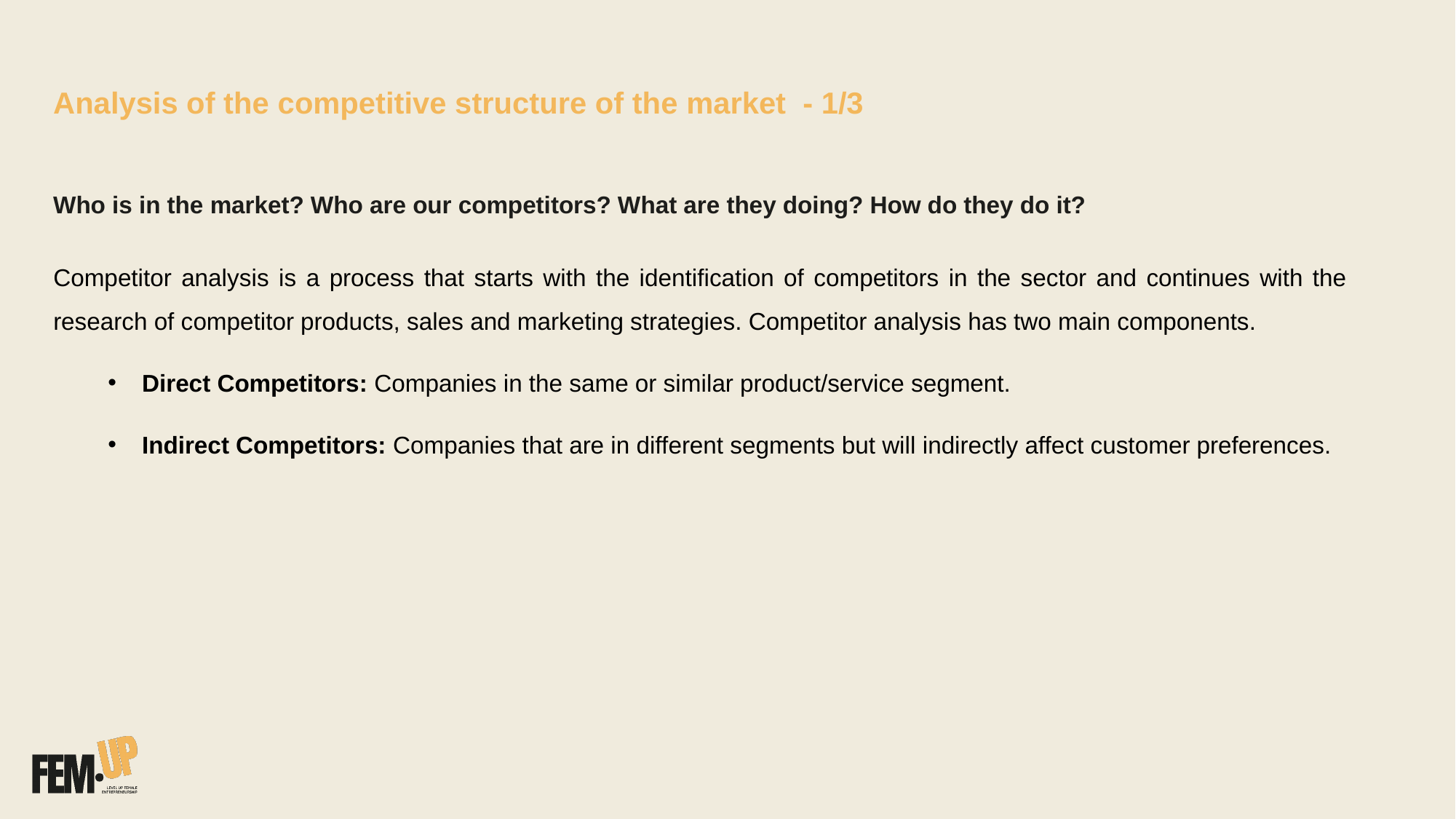

Analysis of the competitive structure of the market  - 1/3

Who is in the market? Who are our competitors? What are they doing? How do they do it?​
Competitor analysis is a process that starts with the identification of competitors in the sector and continues with the research of competitor products, sales and marketing strategies. Competitor analysis has two main components. ​​
Direct Competitors: Companies in the same or similar product/service segment.​
Indirect Competitors: Companies that are in different segments but will indirectly affect customer preferences.​